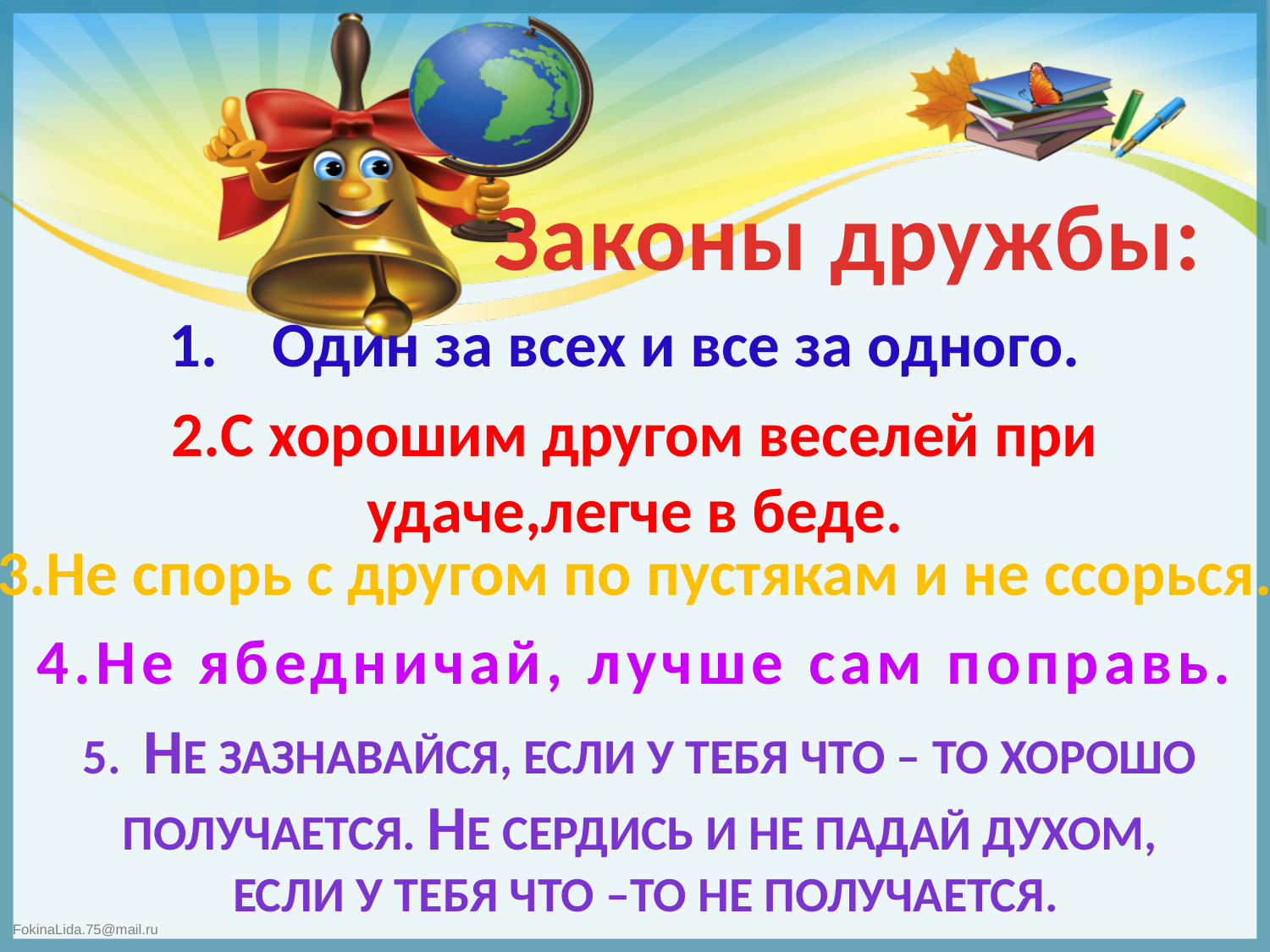

Законы дружбы:
Один за всех и все за одного.
2.С хорошим другом веселей при удаче,легче в беде.
3.Не спорь с другом по пустякам и не ссорься.
4.Не ябедничай, лучше сам поправь.
5.  Не зазнавайся, если у тебя что – то хорошо получается. Не сердись и не падай духом,
 если у тебя что –то не получается.